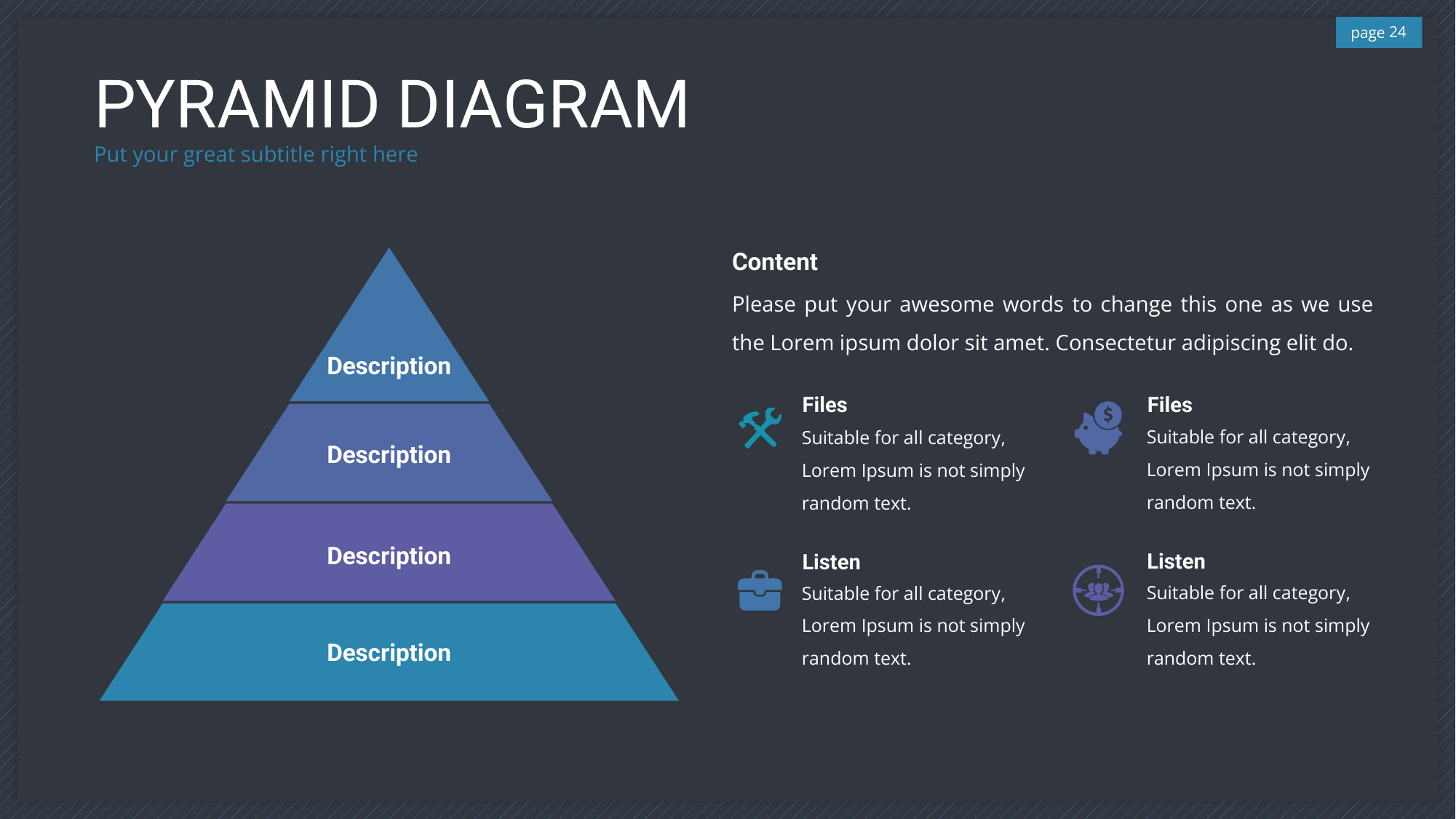

24
# PYRAMID DIAGRAM
Put your great subtitle right here
Content

Please put your awesome words to change this one as we use the Lorem ipsum dolor sit amet. Consectetur adipiscing elit do.
Description
Files
Files

Suitable for all category, Lorem Ipsum is not simply random text.
Suitable for all category, Lorem Ipsum is not simply random text.
Description

Description
Listen
Listen

Suitable for all category, Lorem Ipsum is not simply random text.
Suitable for all category, Lorem Ipsum is not simply random text.

Description